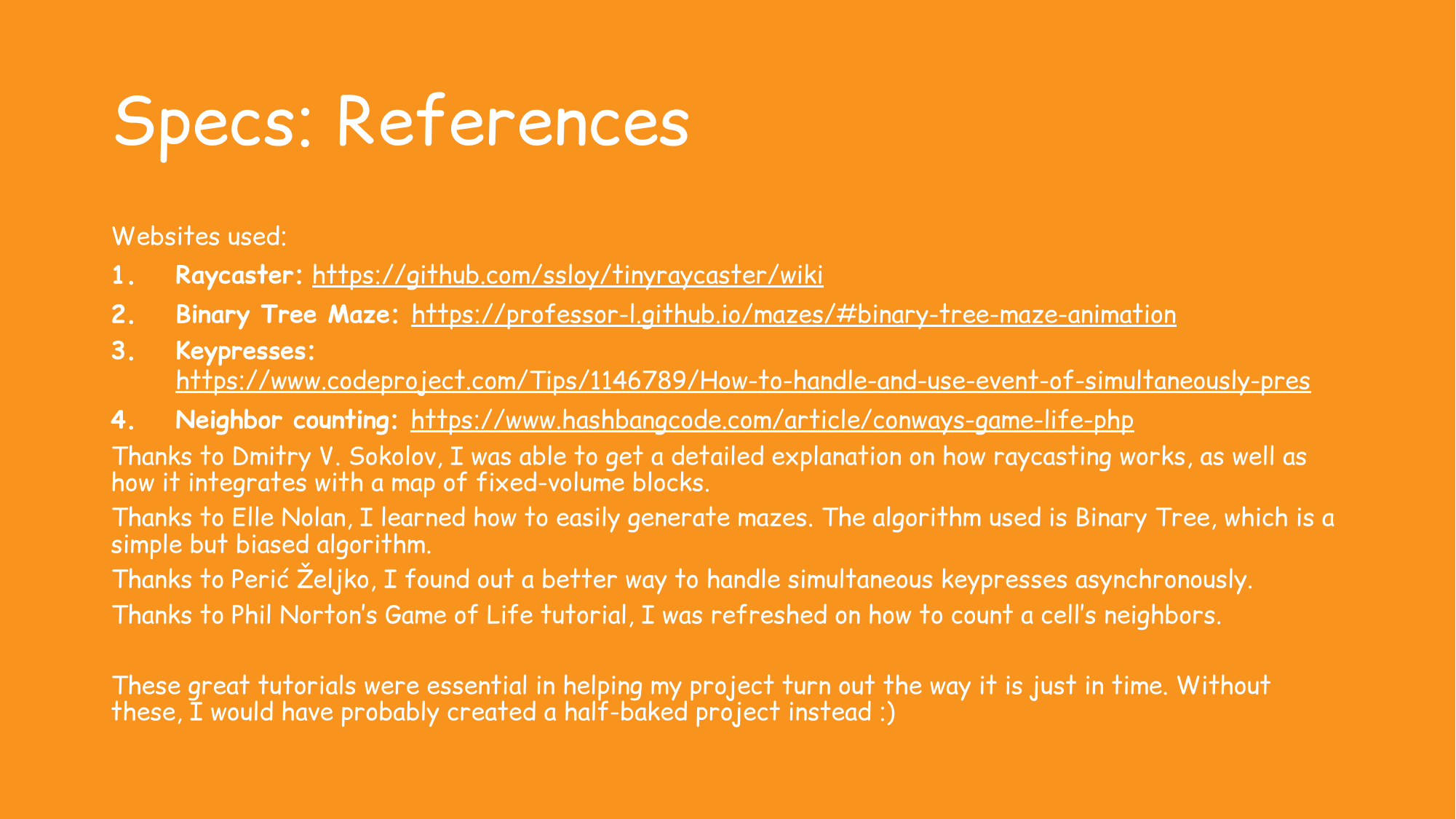

# Specs: References
Websites used:
Raycaster: https://github.com/ssloy/tinyraycaster/wiki
Binary Tree Maze: https://professor-l.github.io/mazes/#binary-tree-maze-animation
Keypresses: https://www.codeproject.com/Tips/1146789/How-to-handle-and-use-event-of-simultaneously-pres
Neighbor counting: https://www.hashbangcode.com/article/conways-game-life-php
Thanks to Dmitry V. Sokolov, I was able to get a detailed explanation on how raycasting works, as well as how it integrates with a map of fixed-volume blocks.
Thanks to Elle Nolan, I learned how to easily generate mazes. The algorithm used is Binary Tree, which is a simple but biased algorithm.
Thanks to Perić Željko, I found out a better way to handle simultaneous keypresses asynchronously.
Thanks to Phil Norton’s Game of Life tutorial, I was refreshed on how to count a cell’s neighbors.

These great tutorials were essential in helping my project turn out the way it is just in time. Without these, I would have probably created a half-baked project instead :)